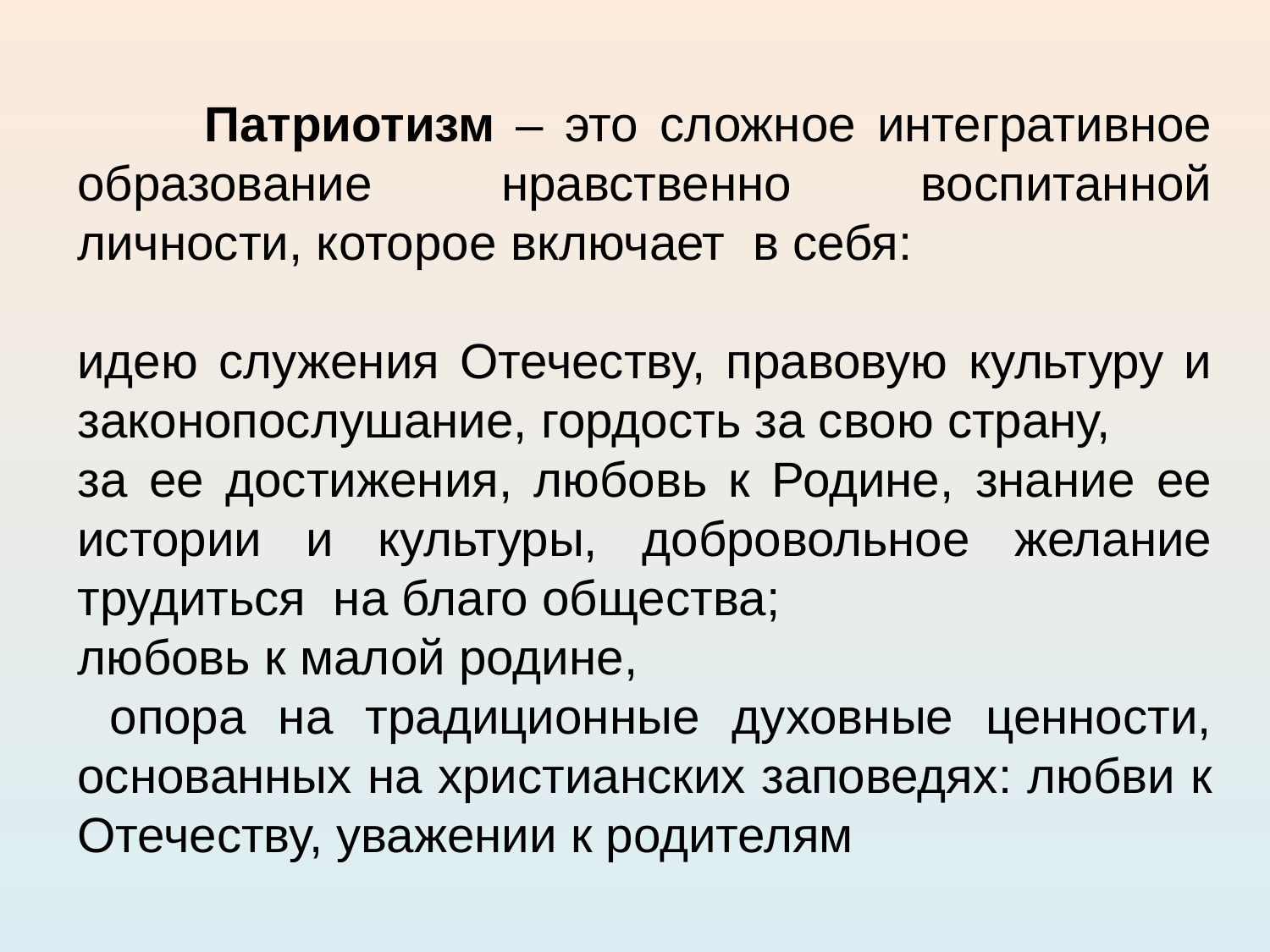

Патриотизм – это сложное интегративное образование нравственно воспитанной личности, которое включает  в себя:

идею служения Отечеству, правовую культуру и законопослушание, гордость за свою страну,
за ее достижения, любовь к Родине, знание ее истории и культуры, добровольное желание трудиться  на благо общества;
любовь к малой родине,
 опора на традиционные духовные ценности, основанных на христианских заповедях: любви к Отечеству, уважении к родителям